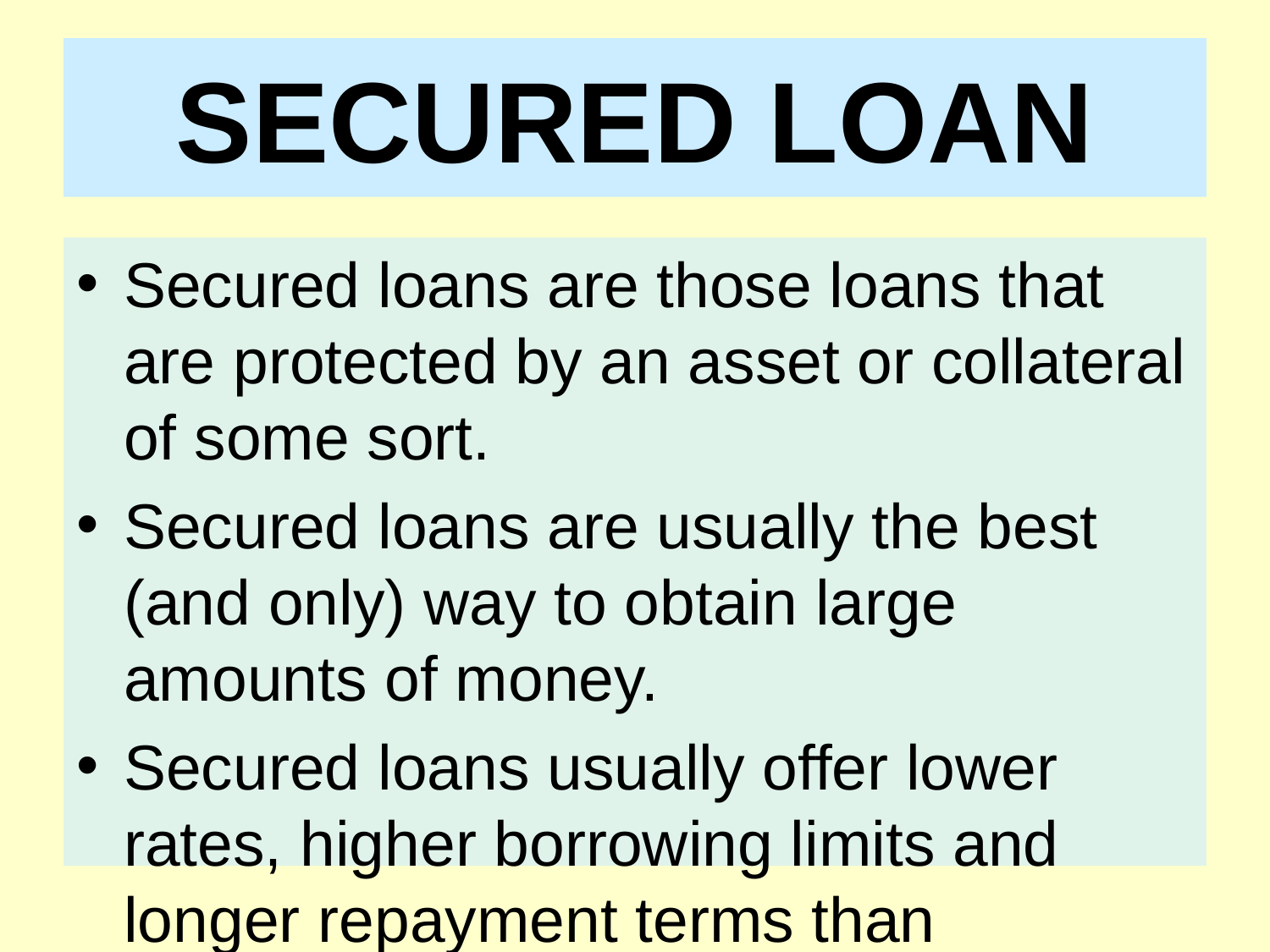

# SECURED LOAN
Secured loans are those loans that are protected by an asset or collateral of some sort.
Secured loans are usually the best (and only) way to obtain large amounts of money.
Secured loans usually offer lower rates, higher borrowing limits and longer repayment terms than unsecured loans.